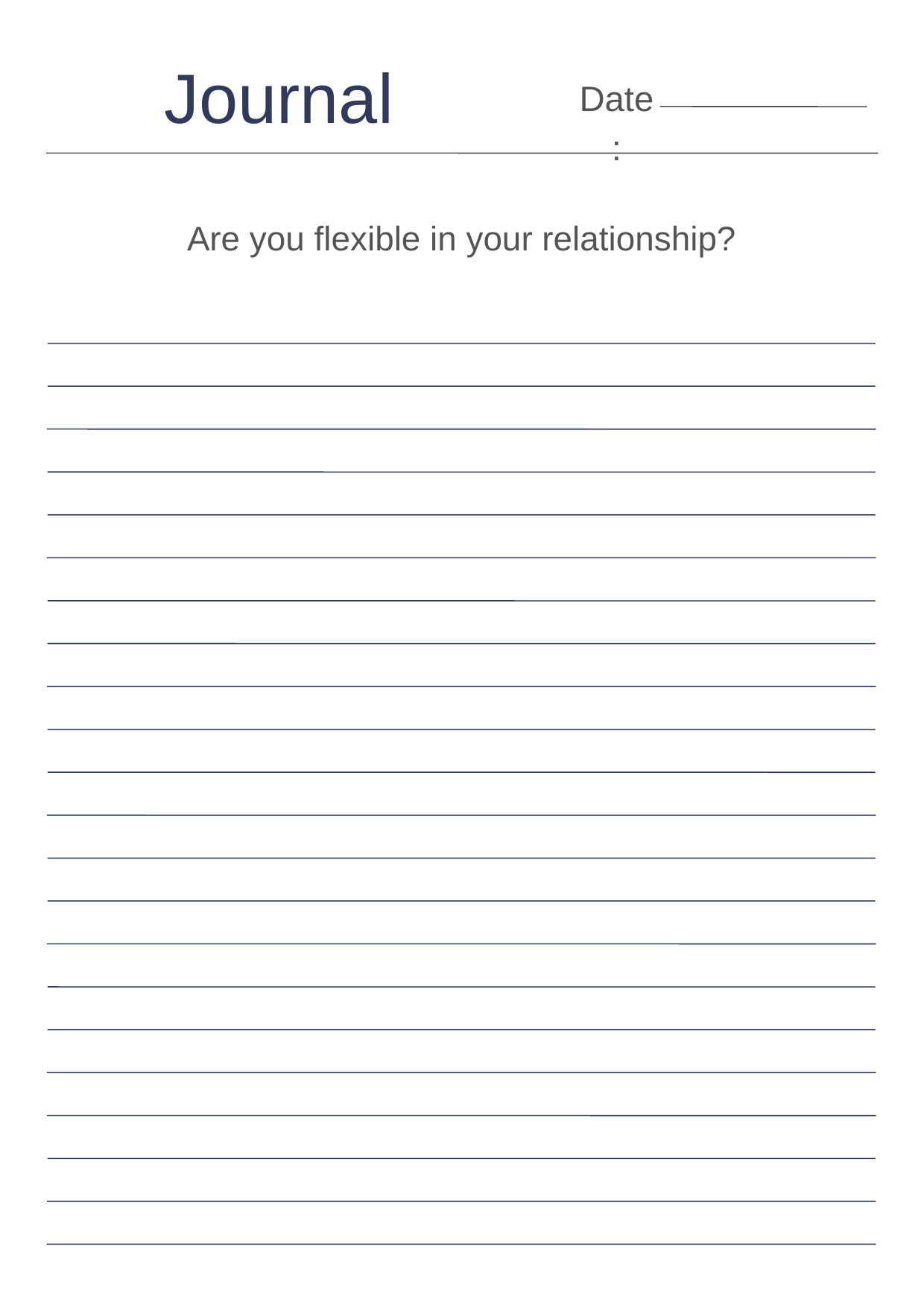

Journal
Date:

Are you flexible in your relationship?